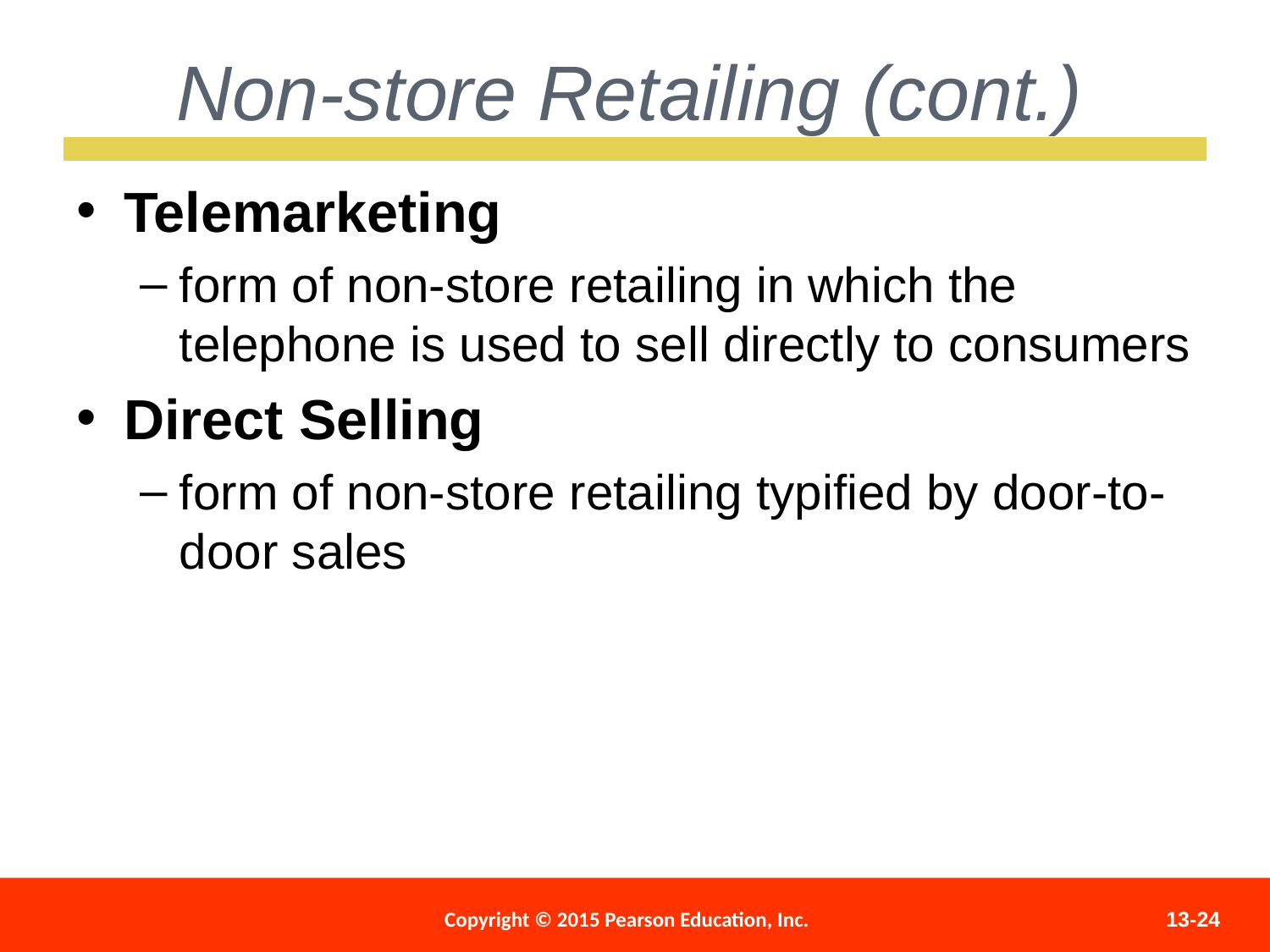

Non-store Retailing (cont.)
Telemarketing
form of non-store retailing in which the telephone is used to sell directly to consumers
Direct Selling
form of non-store retailing typified by door-to-door sales